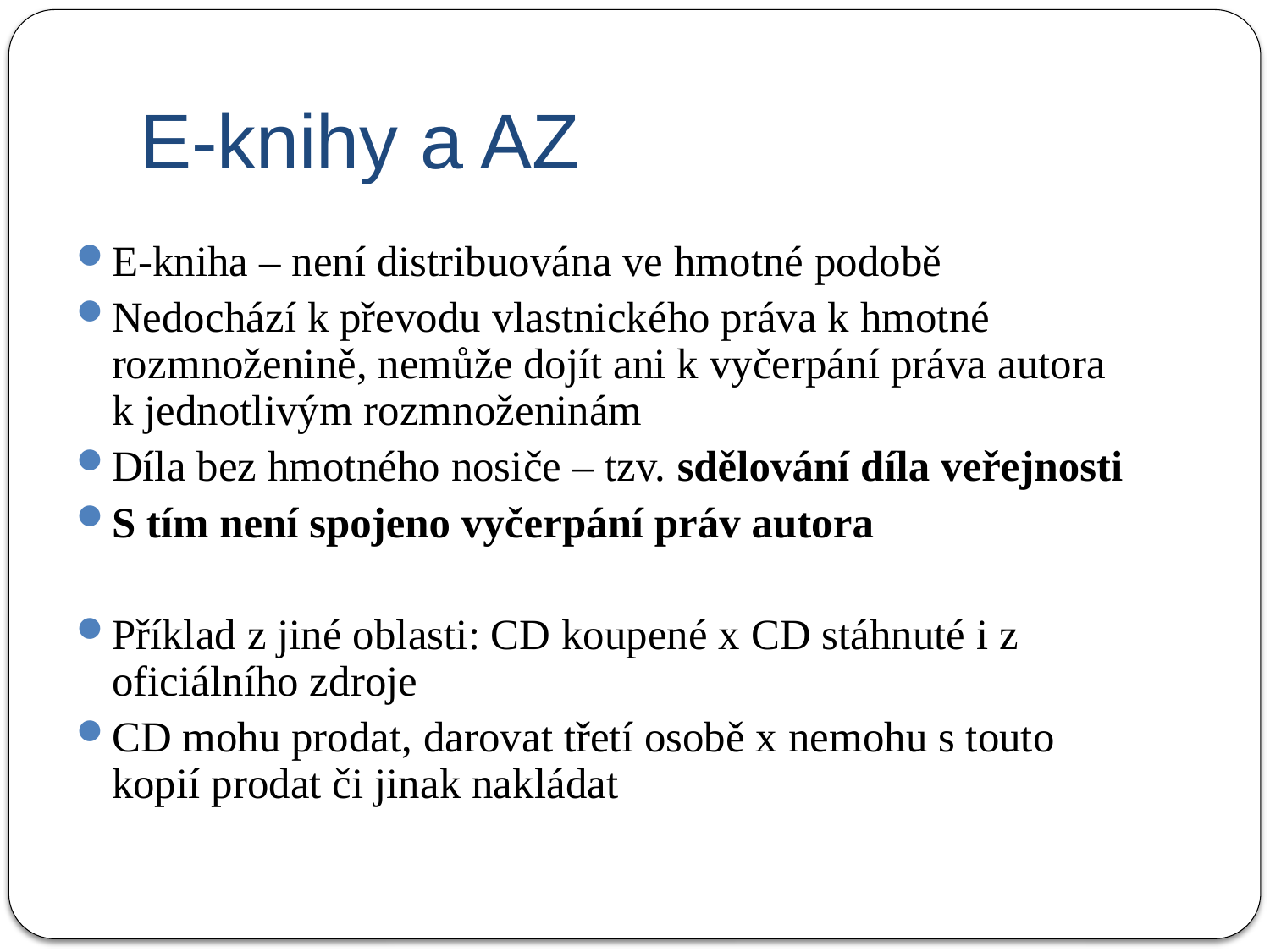

E-knihy a AZ
E-kniha – není distribuována ve hmotné podobě
Nedochází k převodu vlastnického práva k hmotné rozmnoženině, nemůže dojít ani k vyčerpání práva autora k jednotlivým rozmnoženinám
Díla bez hmotného nosiče – tzv. sdělování díla veřejnosti
S tím není spojeno vyčerpání práv autora

Příklad z jiné oblasti: CD koupené x CD stáhnuté i z oficiálního zdroje
CD mohu prodat, darovat třetí osobě x nemohu s touto kopií prodat či jinak nakládat